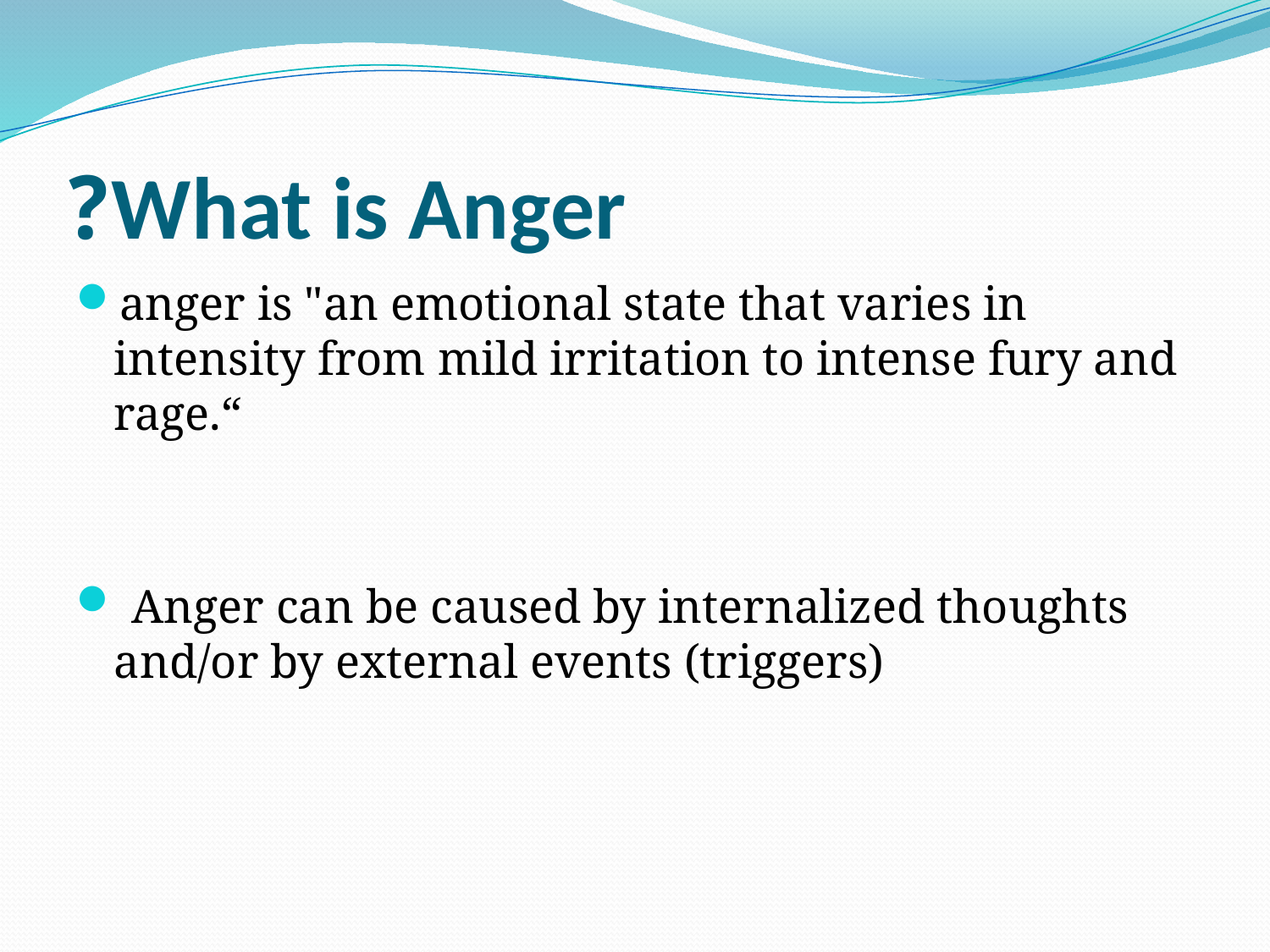

# What is Anger?
anger is "an emotional state that varies in intensity from mild irritation to intense fury and rage.“

 Anger can be caused by internalized thoughts and/or by external events (triggers)